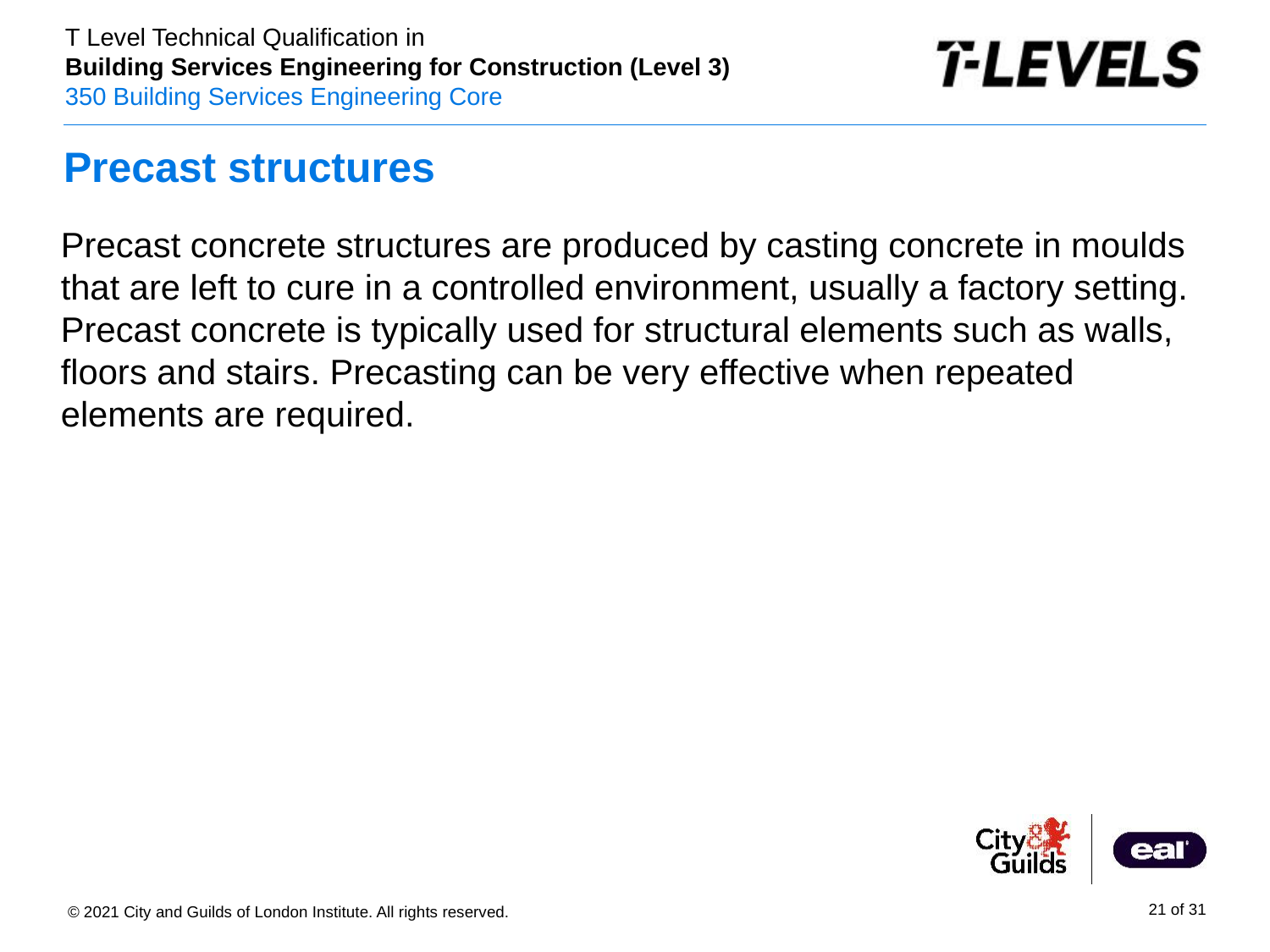

# Precast structures
Precast concrete structures are produced by casting concrete in moulds that are left to cure in a controlled environment, usually a factory setting. Precast concrete is typically used for structural elements such as walls, floors and stairs. Precasting can be very effective when repeated elements are required.